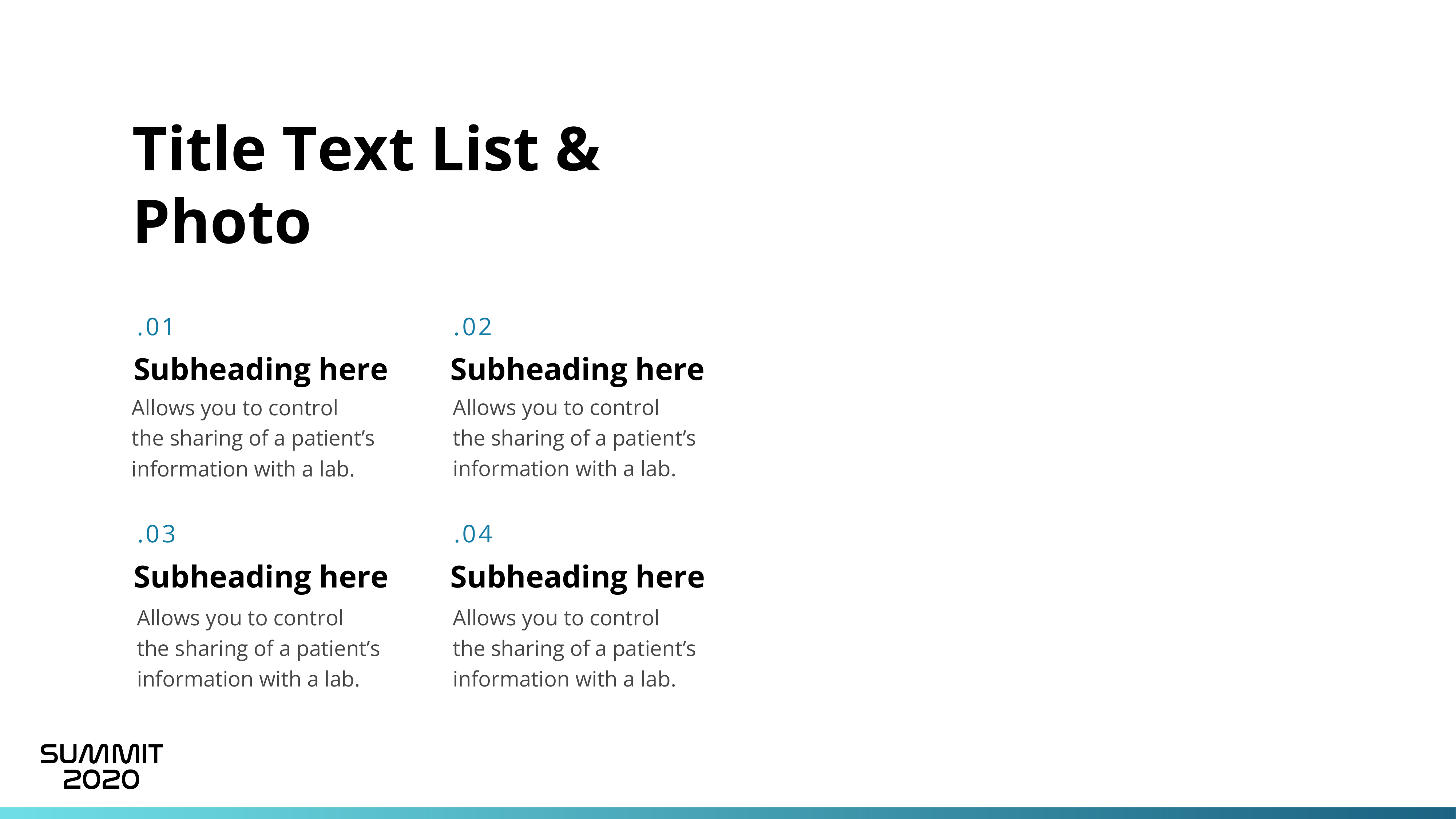

Title Text List & Photo
.01
.02
Subheading here
Subheading here
Allows you to control the sharing of a patient’s information with a lab.
Allows you to control the sharing of a patient’s information with a lab.
.03
.04
Subheading here
Subheading here
Allows you to control the sharing of a patient’s information with a lab.
Allows you to control the sharing of a patient’s information with a lab.